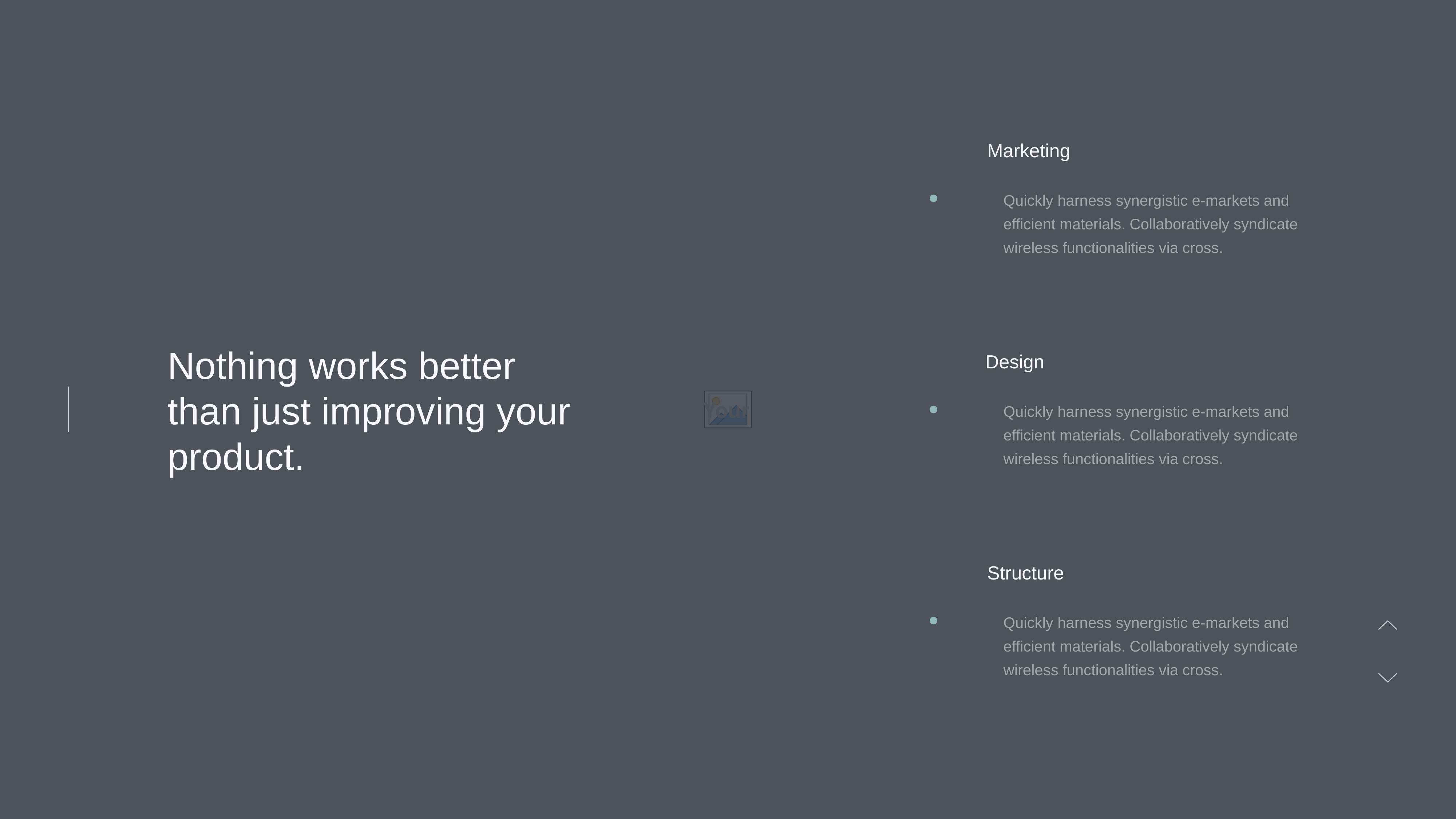

Marketing
Quickly harness synergistic e-markets and
efficient materials. Collaboratively syndicate
wireless functionalities via cross.

Nothing works better
than just improving your
product.
Design

Quickly harness synergistic e-markets and
efficient materials. Collaboratively syndicate
wireless functionalities via cross.

Structure
Quickly harness synergistic e-markets and
efficient materials. Collaboratively syndicate
wireless functionalities via cross.